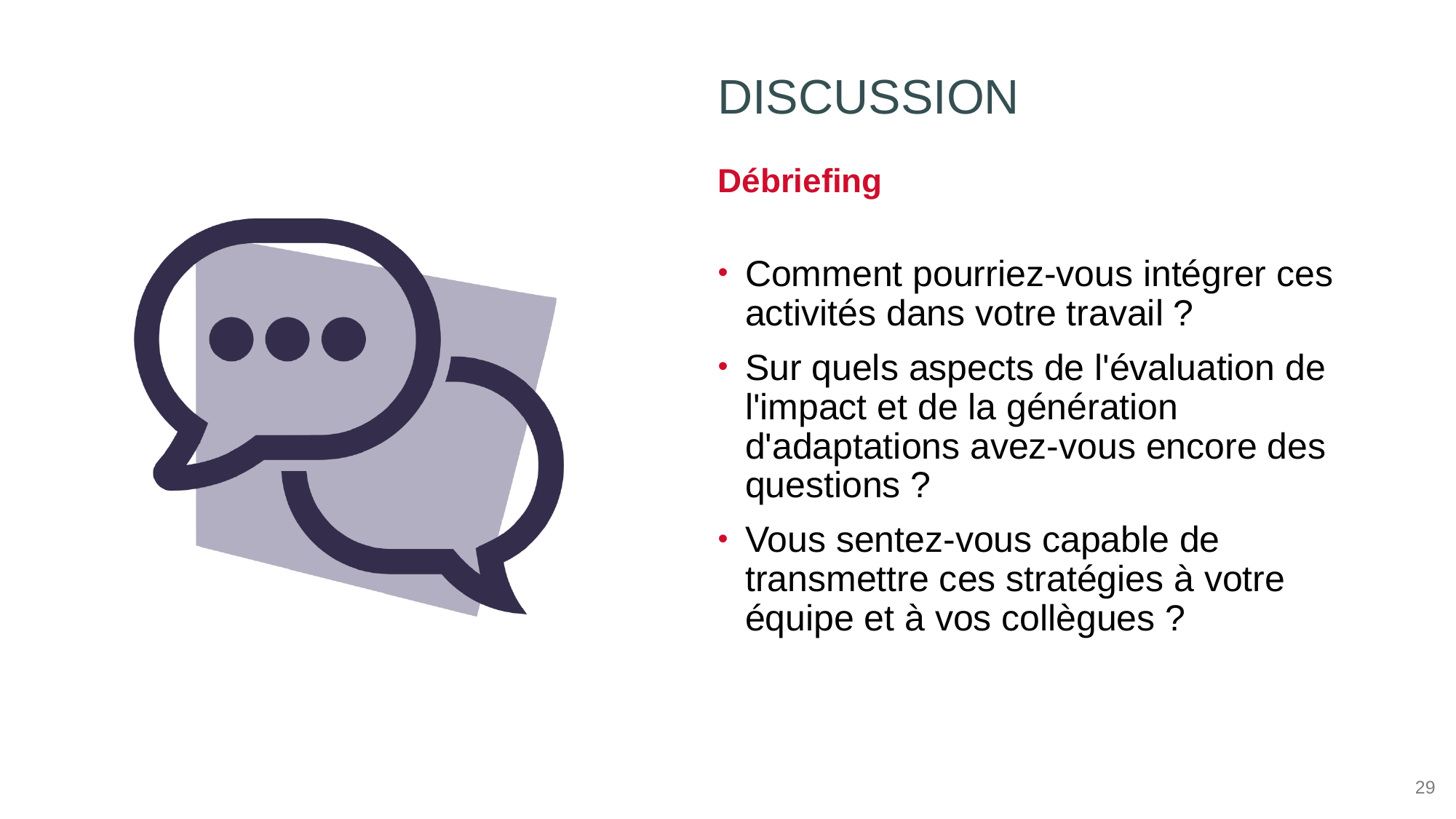

Débriefing
Comment pourriez-vous intégrer ces activités dans votre travail ?
Sur quels aspects de l'évaluation de l'impact et de la génération d'adaptations avez-vous encore des questions ?
Vous sentez-vous capable de transmettre ces stratégies à votre équipe et à vos collègues ?

29